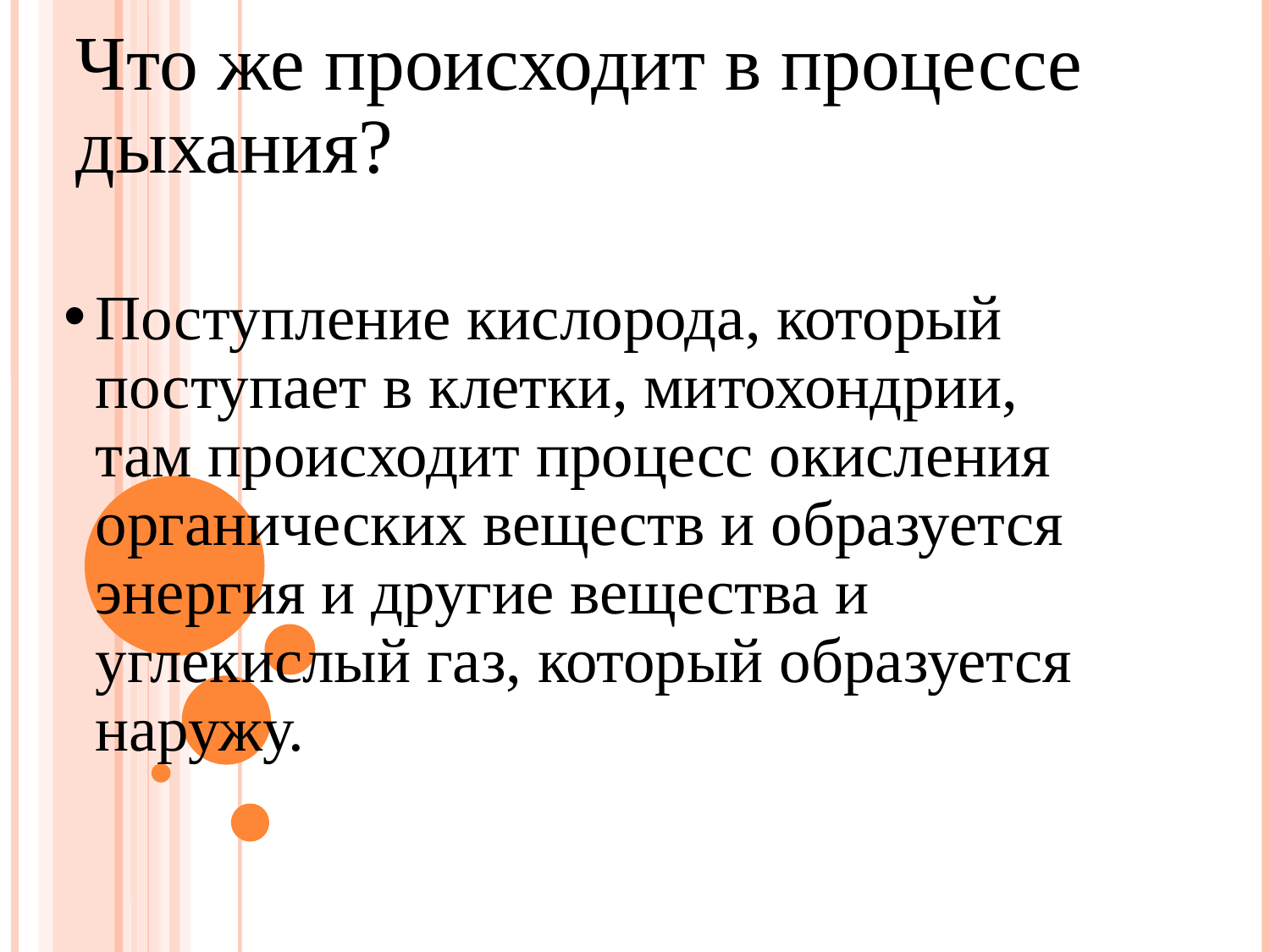

# Что же происходит в процессе дыхания?
Поступление кислорода, который поступает в клетки, митохондрии, там происходит процесс окисления органических веществ и образуется энергия и другие вещества и углекислый газ, который образуется наружу.